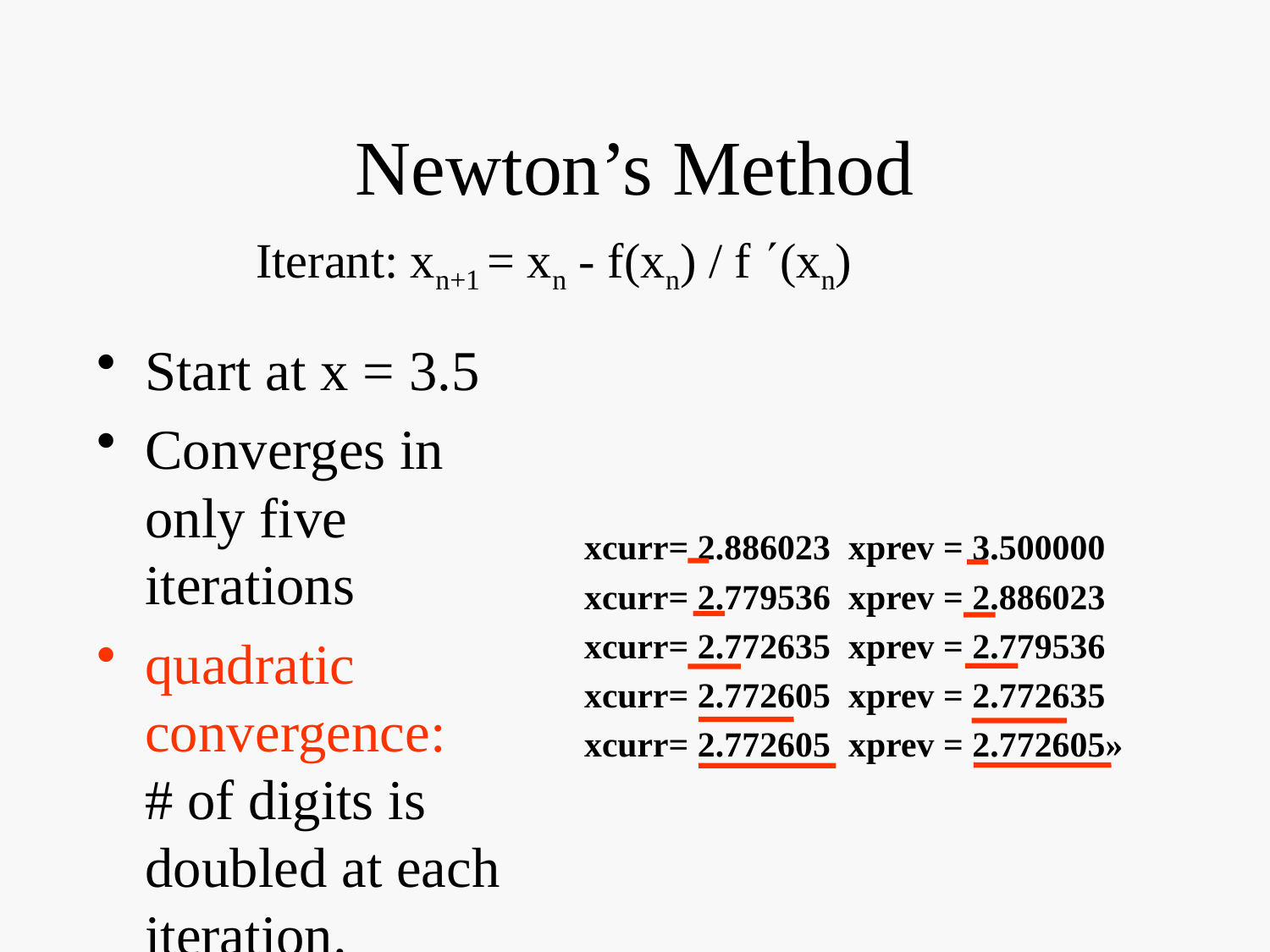

# Newton’s Method
Iterant: xn+1 = xn - f(xn) / f ′(xn)
Start at x = 3.5
Converges in only five iterations
quadratic convergence:
# of digits is doubled at each iteration.

xcurr= 2.886023  xprev = 3.500000
xcurr= 2.779536  xprev = 2.886023
xcurr= 2.772635  xprev = 2.779536
xcurr= 2.772605  xprev = 2.772635
xcurr= 2.772605  xprev = 2.772605»